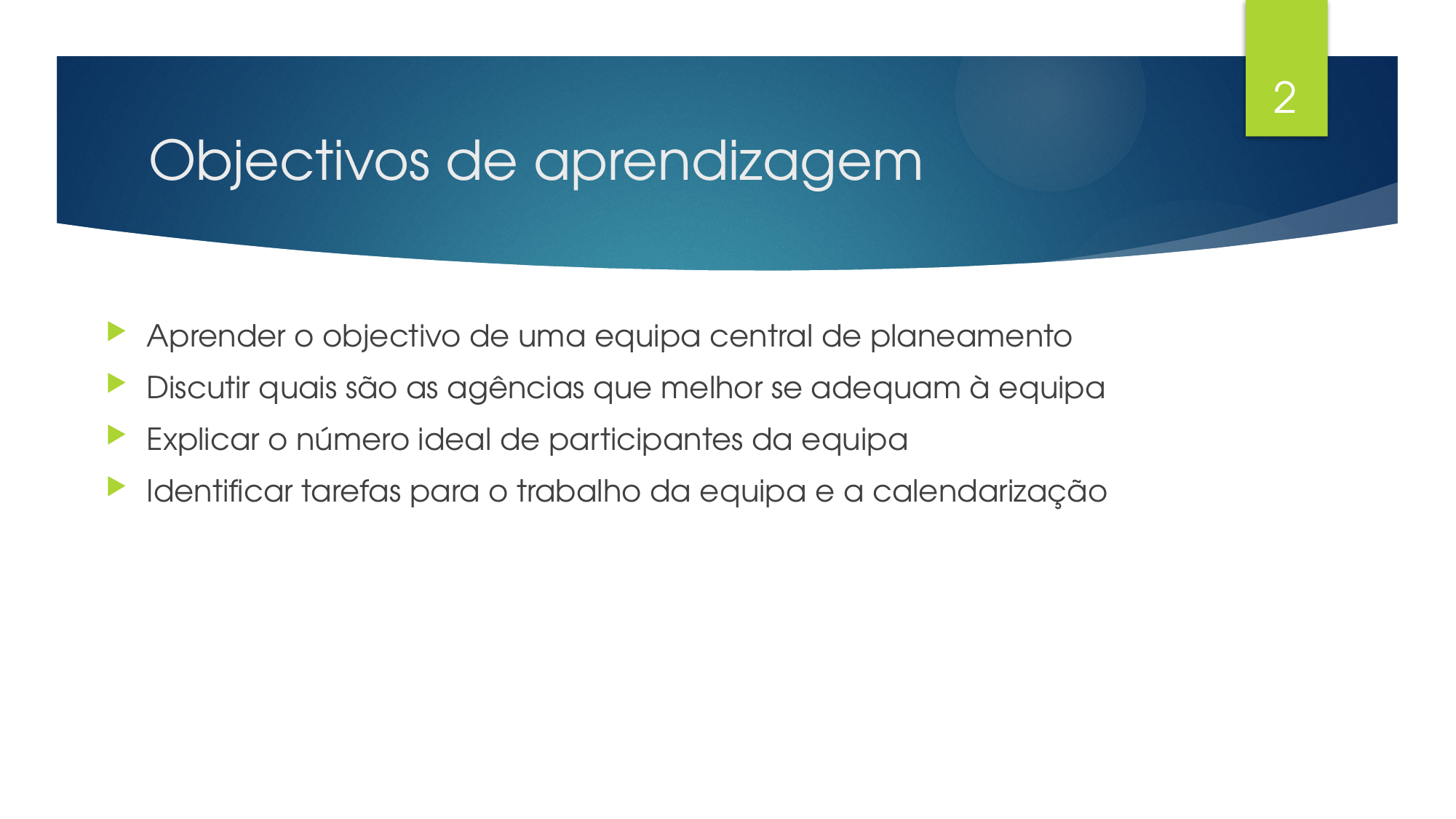

2
# Objectivos de aprendizagem
Aprender o objectivo de uma equipa central de planeamento
Discutir quais são as agências que melhor se adequam à equipa
Explicar o número ideal de participantes da equipa
Identificar tarefas para o trabalho da equipa e a calendarização